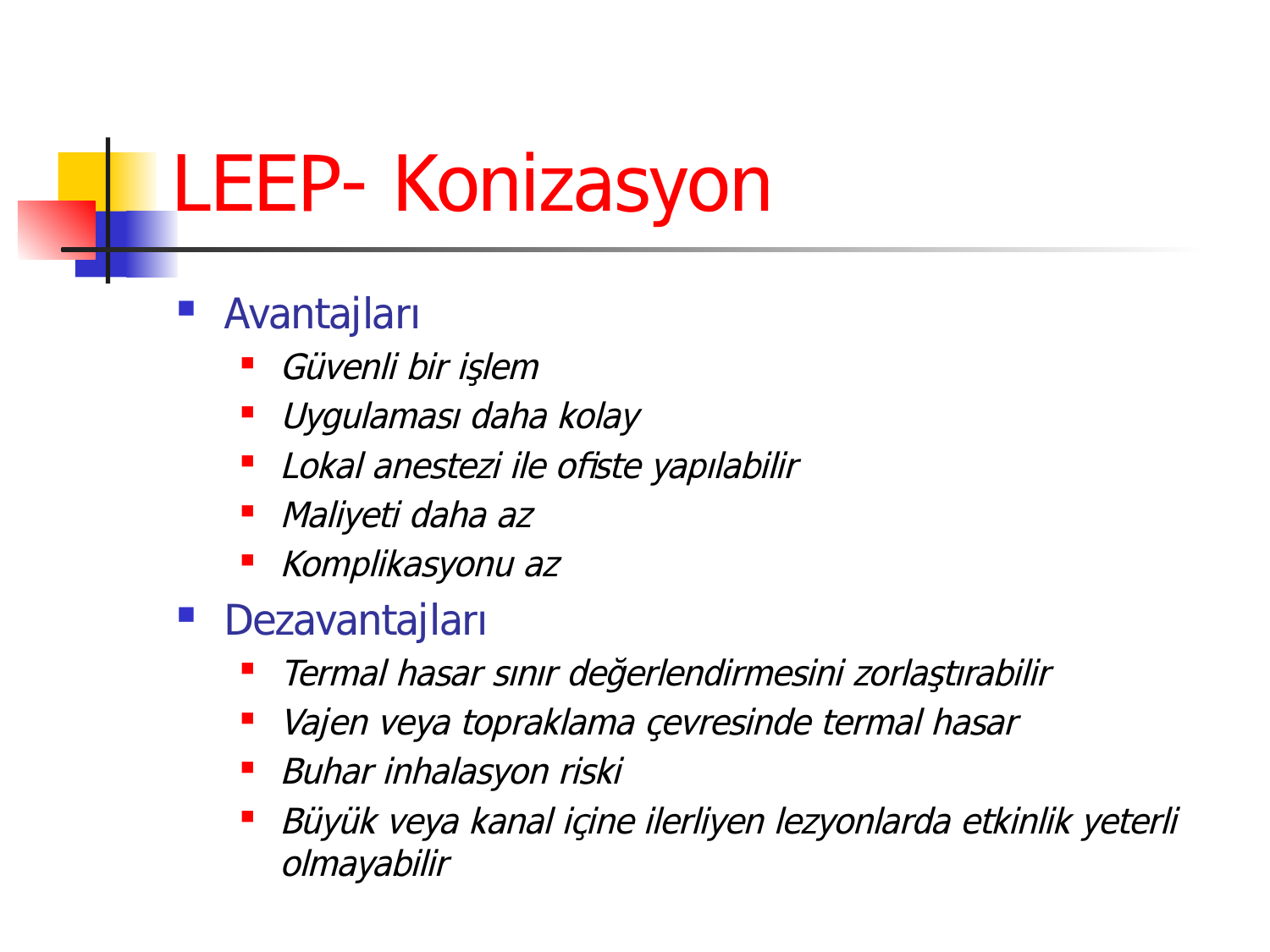

# LEEP- Konizasyon
Avantajları
Güvenli bir işlem
Uygulaması daha kolay
Lokal anestezi ile ofiste yapılabilir
Maliyeti daha az
Komplikasyonu az
Dezavantajları
Termal hasar sınır değerlendirmesini zorlaştırabilir
Vajen veya topraklama çevresinde termal hasar
Buhar inhalasyon riski
Büyük veya kanal içine ilerliyen lezyonlarda etkinlik yeterli olmayabilir